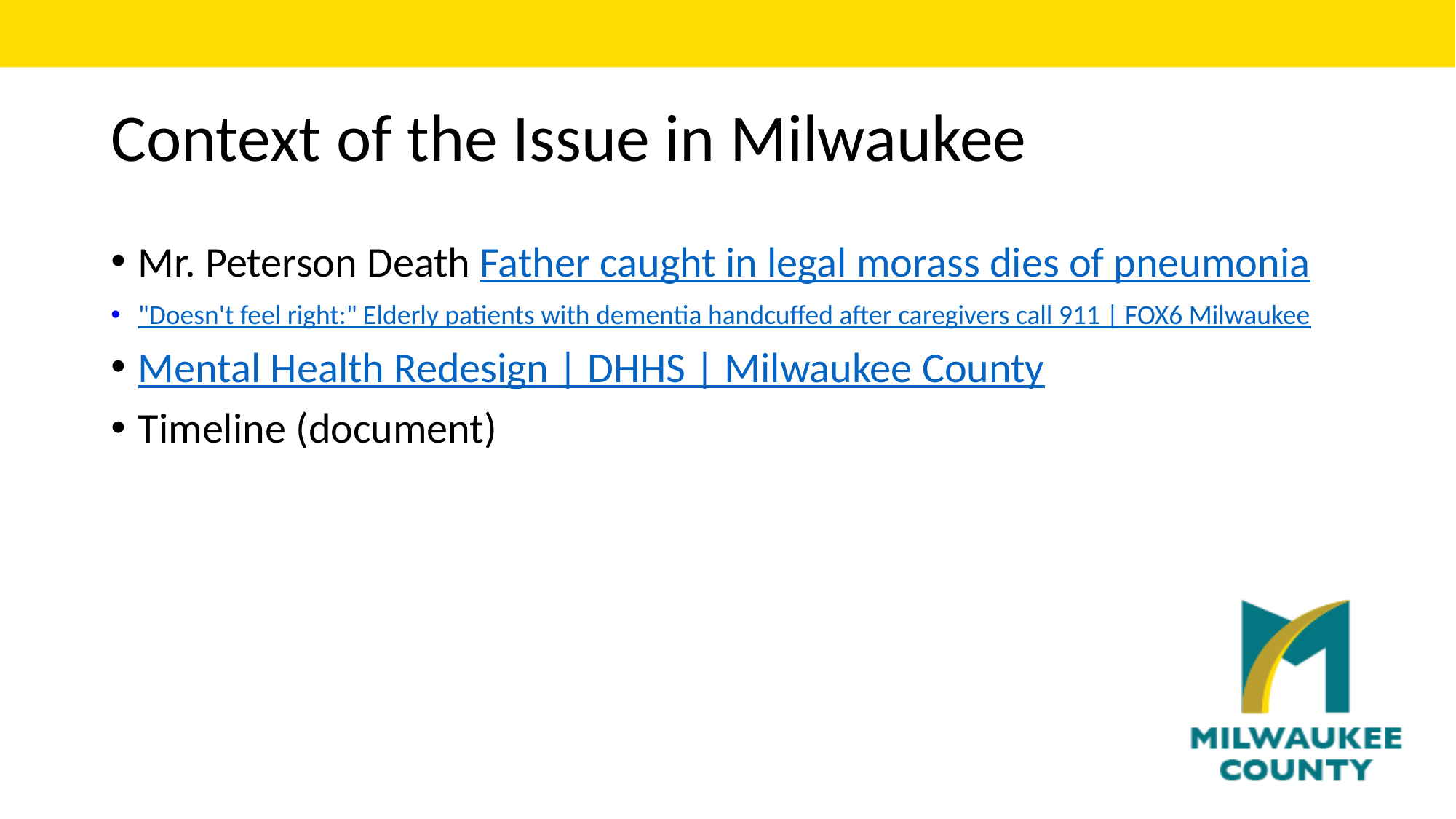

# Context of the Issue in Milwaukee
Mr. Peterson Death Father caught in legal morass dies of pneumonia
"Doesn't feel right:" Elderly patients with dementia handcuffed after caregivers call 911 | FOX6 Milwaukee
Mental Health Redesign | DHHS | Milwaukee County
Timeline (document)